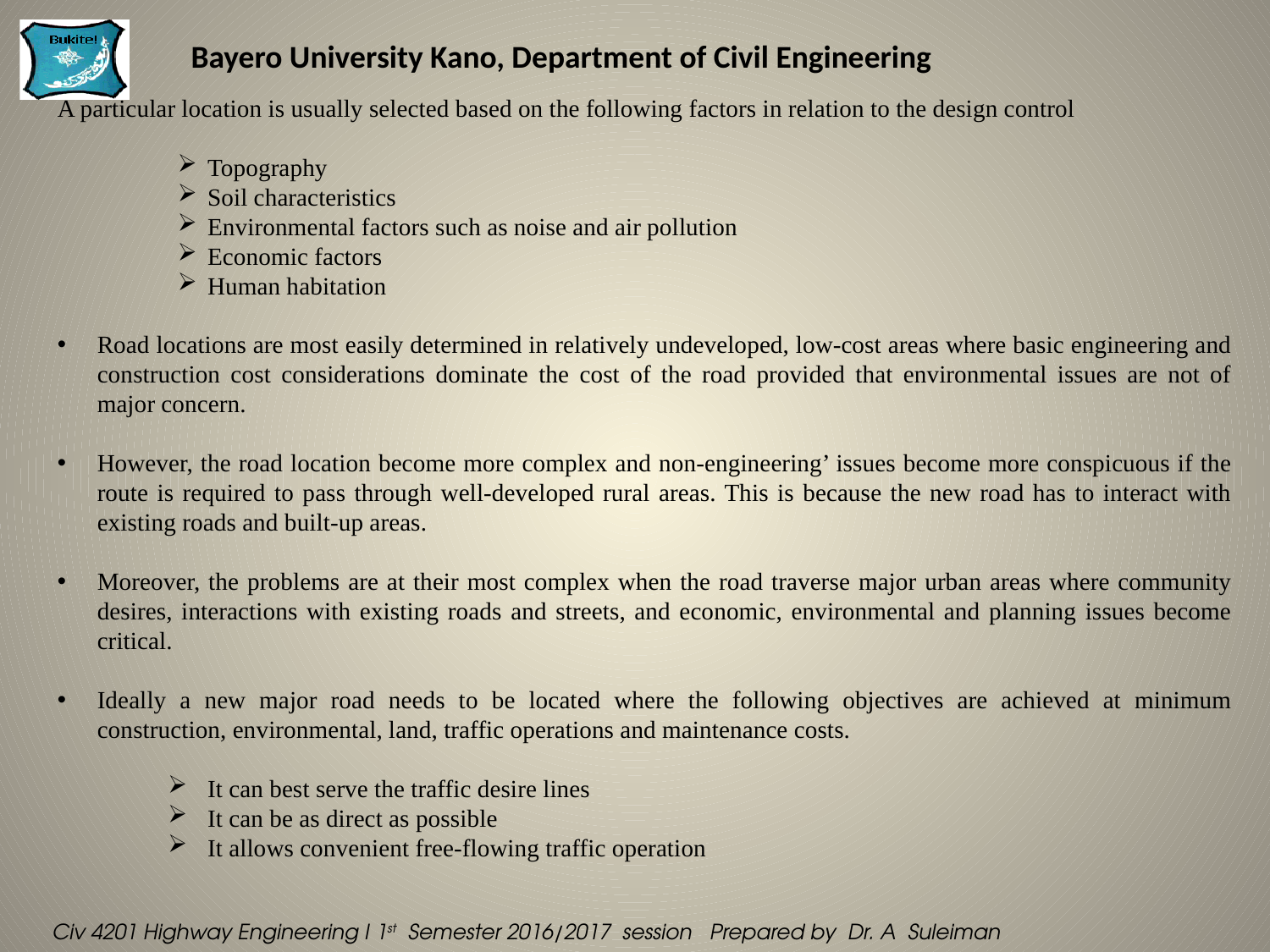

A particular location is usually selected based on the following factors in relation to the design control

Topography
Soil characteristics
Environmental factors such as noise and air pollution
Economic factors
Human habitation

Road locations are most easily determined in relatively undeveloped, low-cost areas where basic engineering and construction cost considerations dominate the cost of the road provided that environmental issues are not of major concern.

However, the road location become more complex and non-engineering’ issues become more conspicuous if the route is required to pass through well-developed rural areas. This is because the new road has to interact with existing roads and built-up areas.

Moreover, the problems are at their most complex when the road traverse major urban areas where community desires, interactions with existing roads and streets, and economic, environmental and planning issues become critical.

Ideally a new major road needs to be located where the following objectives are achieved at minimum construction, environmental, land, traffic operations and maintenance costs.

It can best serve the traffic desire lines
It can be as direct as possible
It allows convenient free-flowing traffic operation